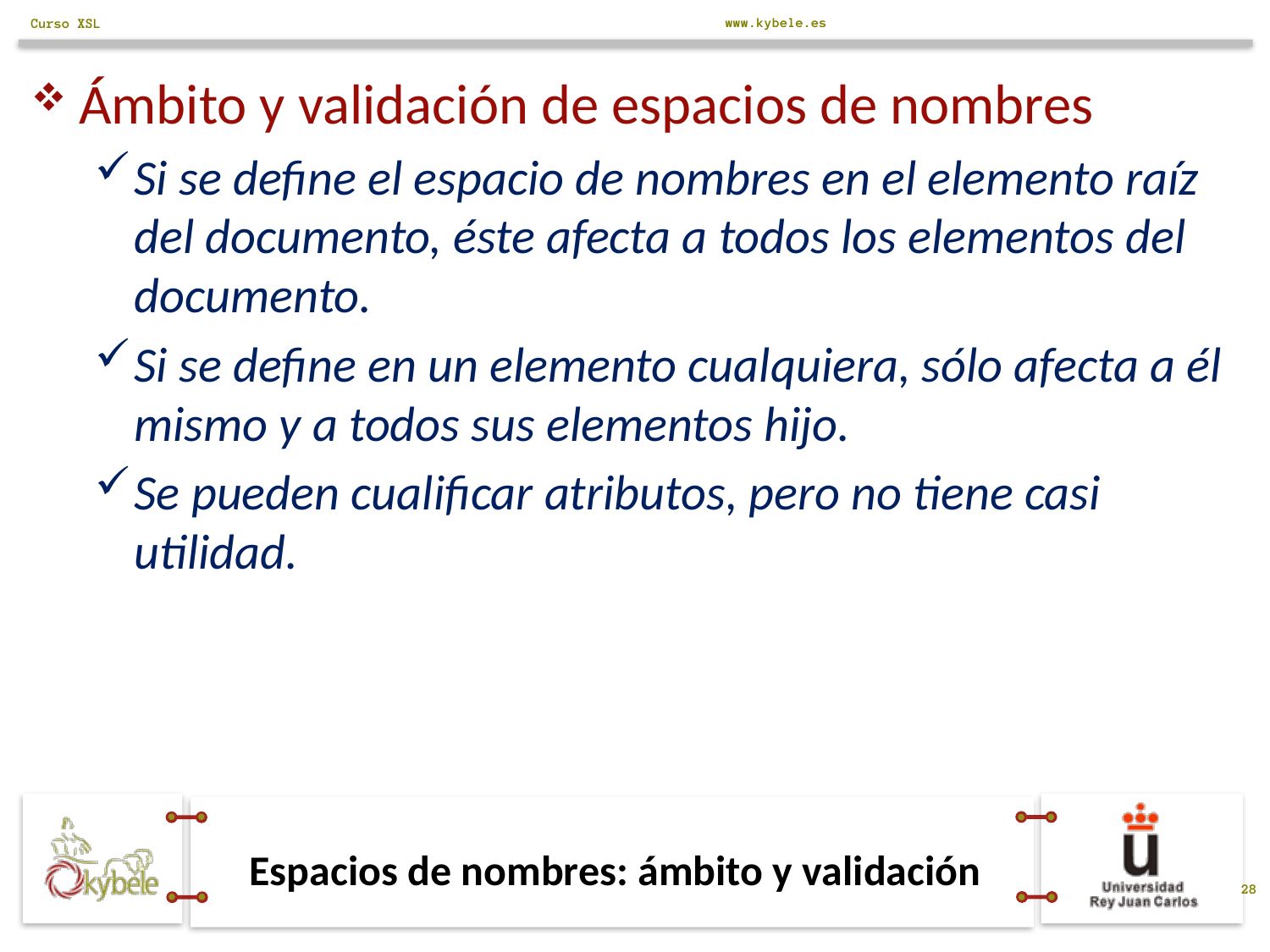

Pedro Pastor      (Universitat d'Alacant)
Curso XSL
Ámbito y validación de espacios de nombres
Si se define el espacio de nombres en el elemento raíz del documento, éste afecta a todos los elementos del documento.
Si se define en un elemento cualquiera, sólo afecta a él mismo y a todos sus elementos hijo.
Se pueden cualificar atributos, pero no tiene casi utilidad.
# Espacios de nombres: ámbito y validación
28